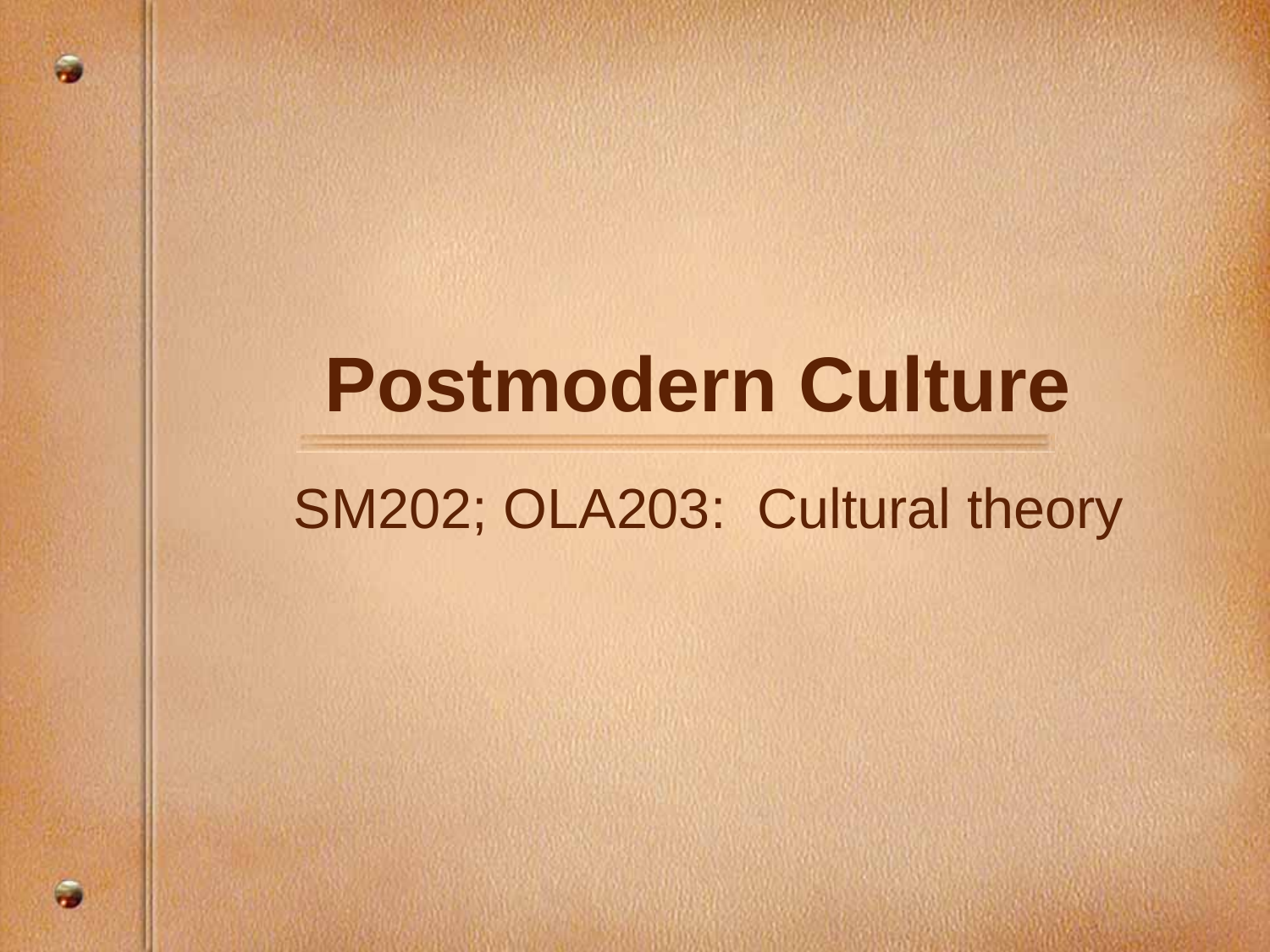

# Postmodern Culture
SM202; OLA203:  Cultural theory